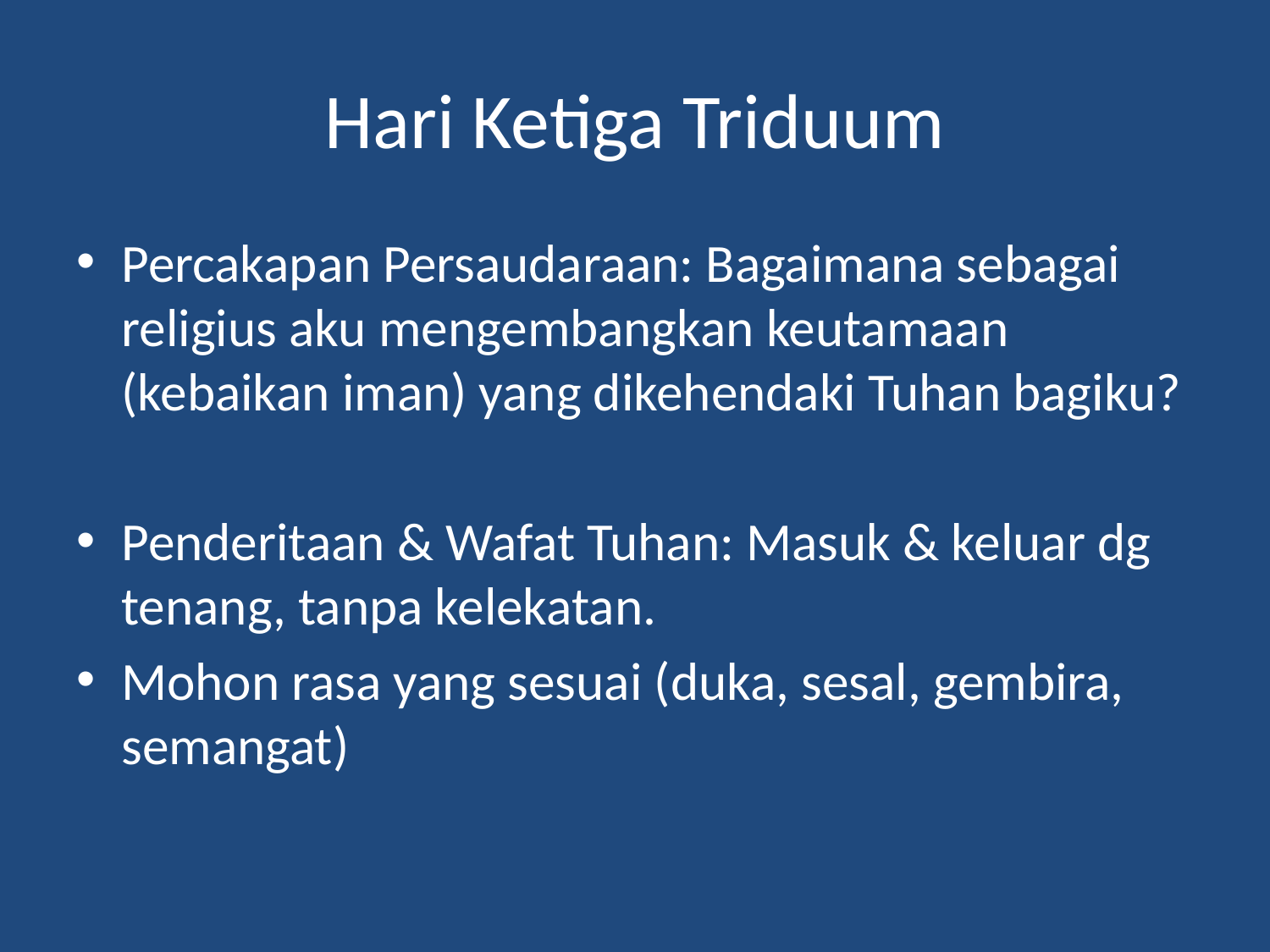

# Hari Ketiga Triduum
Percakapan Persaudaraan: Bagaimana sebagai religius aku mengembangkan keutamaan (kebaikan iman) yang dikehendaki Tuhan bagiku?

Penderitaan & Wafat Tuhan: Masuk & keluar dg tenang, tanpa kelekatan.
Mohon rasa yang sesuai (duka, sesal, gembira, semangat)